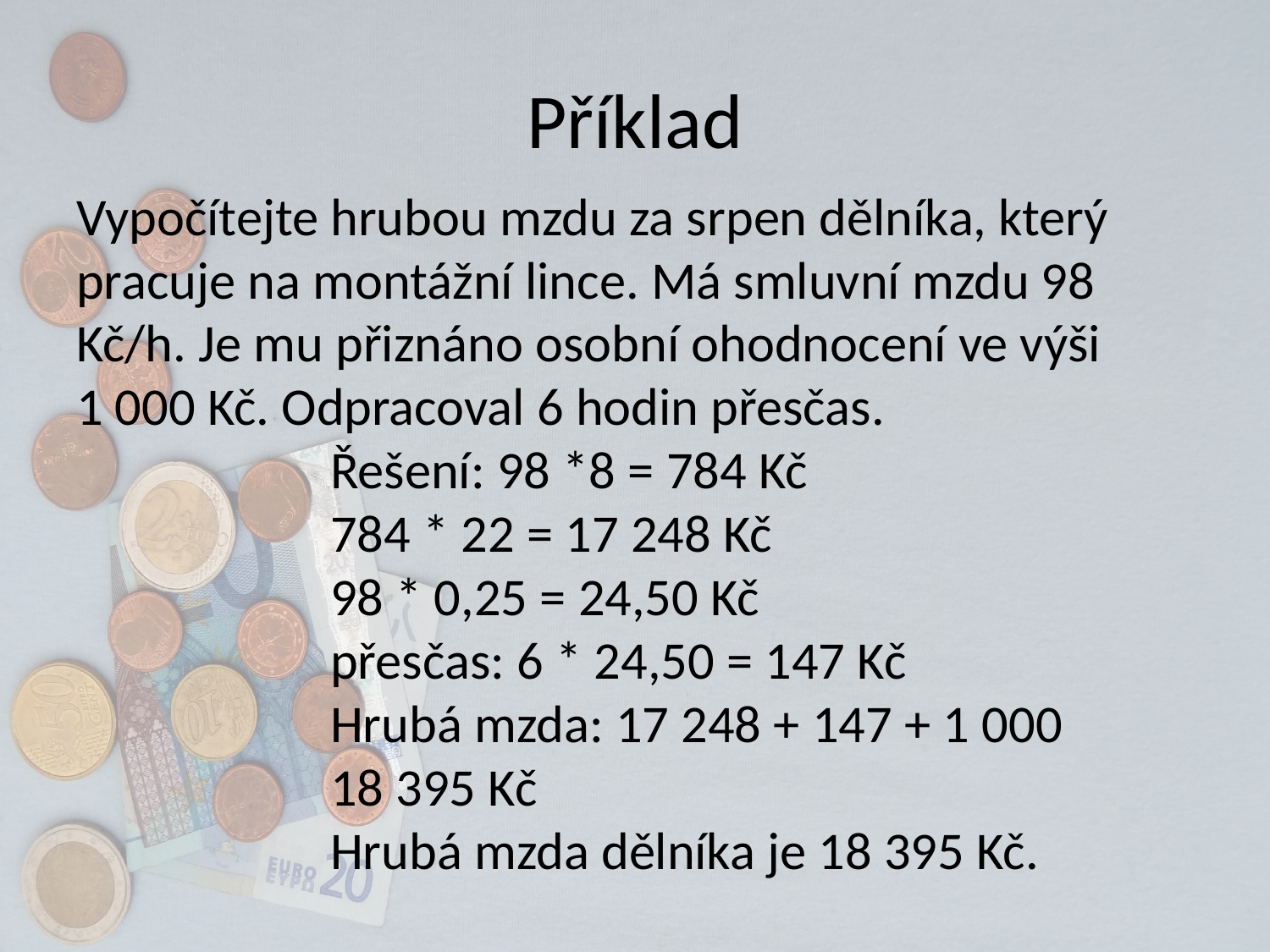

Příklad
Vypočítejte hrubou mzdu za srpen dělníka, který pracuje na montážní lince. Má smluvní mzdu 98 Kč/h. Je mu přiznáno osobní ohodnocení ve výši
1 000 Kč. Odpracoval 6 hodin přesčas.
		Řešení: 98 *8 = 784 Kč
		784 * 22 = 17 248 Kč
		98 * 0,25 = 24,50 Kč
		přesčas: 6 * 24,50 = 147 Kč
		Hrubá mzda: 17 248 + 147 + 1 000 			18 395 Kč
		Hrubá mzda dělníka je 18 395 Kč.